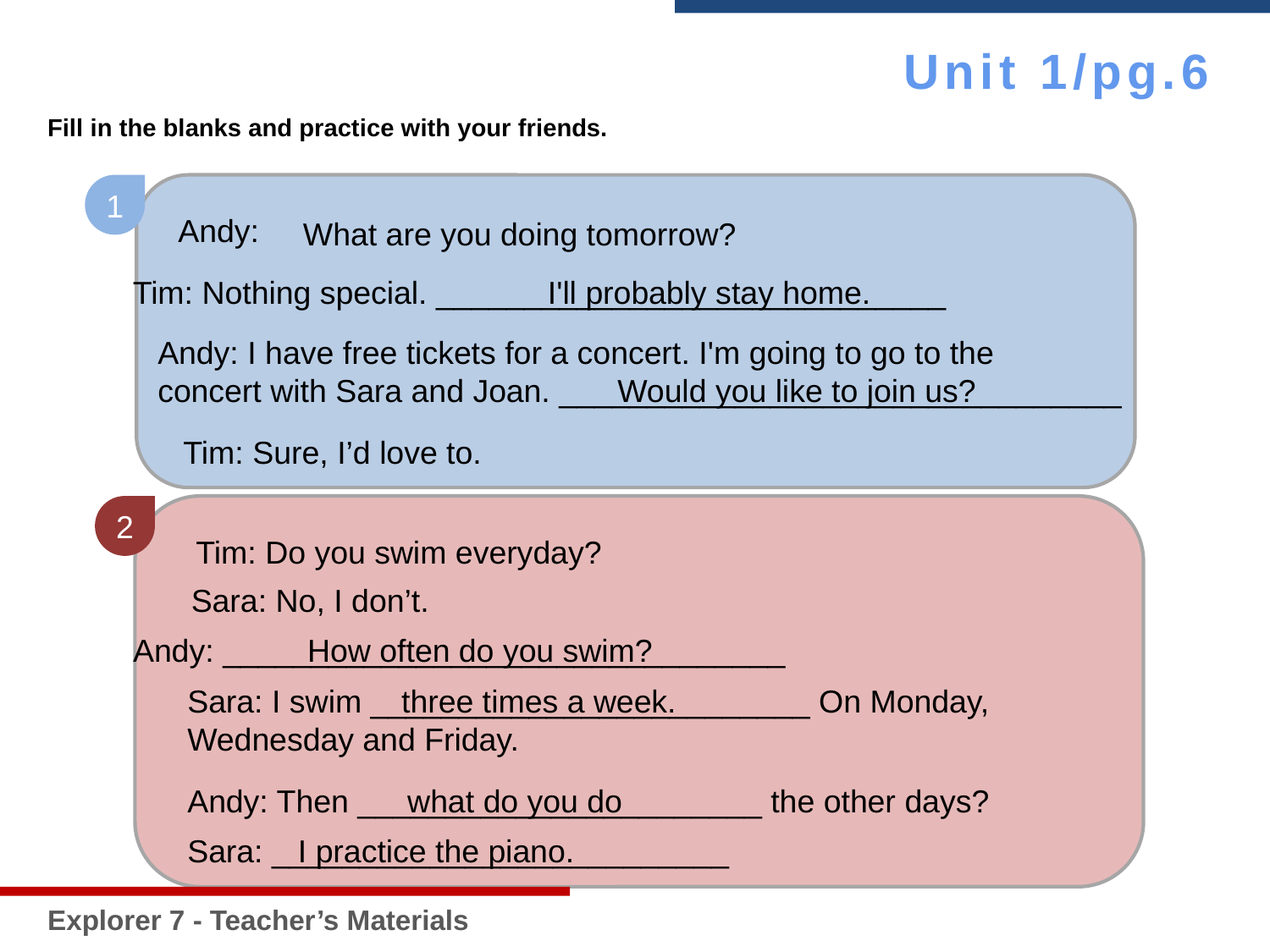

Unit 1/pg.6
Explorer 7 - Teacher’s Materials
Fill in the blanks and practice with your friends.
1

Andy:
What are you doing tomorrow?
Tim: Nothing special. _____________________________
I'll probably stay home.
Andy: I have free tickets for a concert. I'm going to go to the
concert with Sara and Joan. ________________________________
Would you like to join us?
Tim: Sure, I’d love to.

2
Tim: Do you swim everyday?
Sara: No, I don’t.
Andy: ________________________________
How often do you swim?
Sara: I swim _________________________ On Monday, Wednesday and Friday.
three times a week.
Andy: Then _______________________ the other days?
what do you do
Sara: __________________________
I practice the piano.